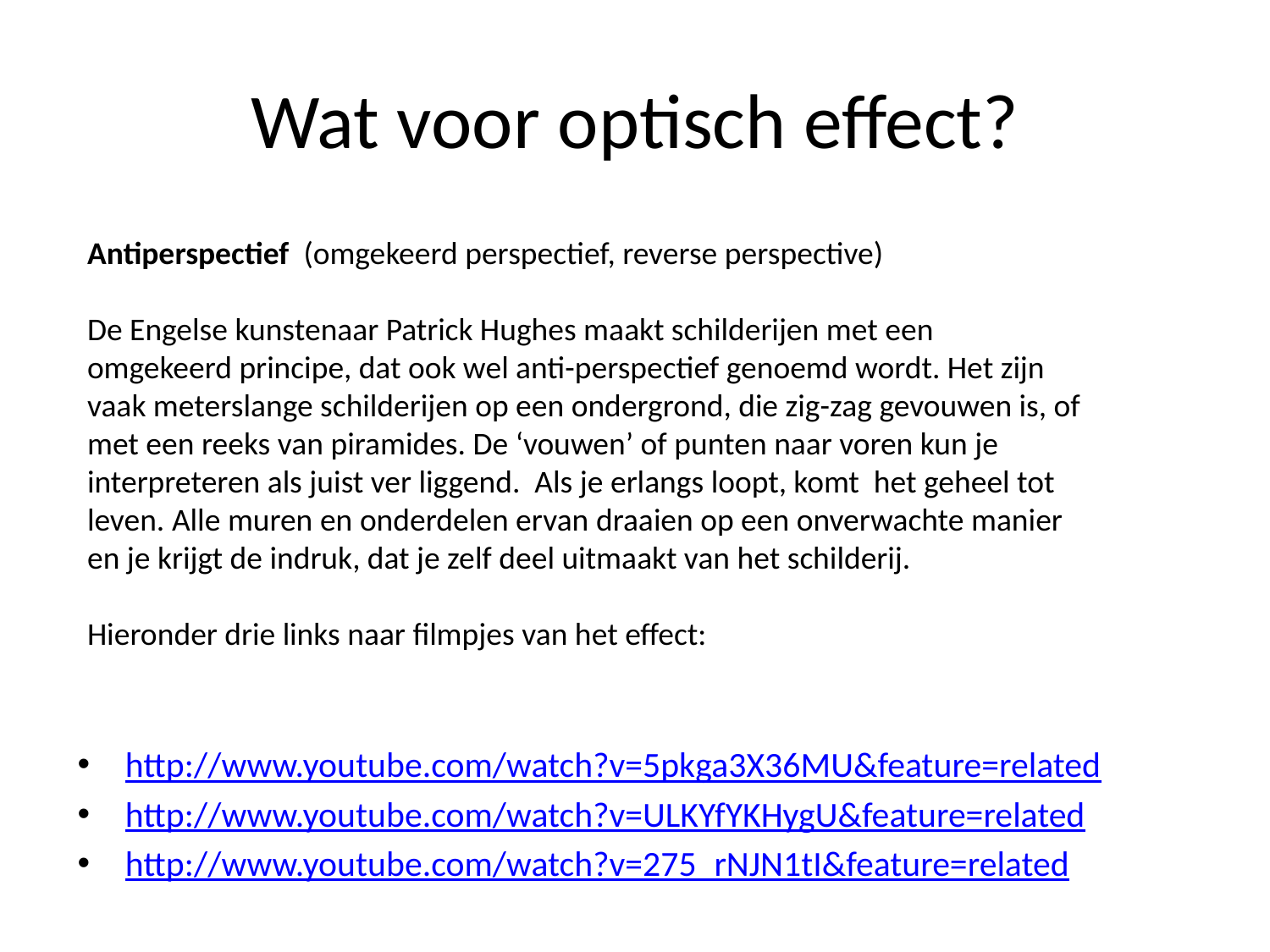

# Wat voor optisch effect?
Antiperspectief  (omgekeerd perspectief, reverse perspective)

De Engelse kunstenaar Patrick Hughes maakt schilderijen met een omgekeerd principe, dat ook wel anti-perspectief genoemd wordt. Het zijn vaak meterslange schilderijen op een ondergrond, die zig-zag gevouwen is, of met een reeks van piramides. De ‘vouwen’ of punten naar voren kun je interpreteren als juist ver liggend.  Als je erlangs loopt, komt  het geheel tot leven. Alle muren en onderdelen ervan draaien op een onverwachte manier en je krijgt de indruk, dat je zelf deel uitmaakt van het schilderij.

Hieronder drie links naar filmpjes van het effect:

http://www.youtube.com/watch?v=5pkga3X36MU&feature=related
http://www.youtube.com/watch?v=ULKYfYKHygU&feature=related
http://www.youtube.com/watch?v=275_rNJN1tI&feature=related